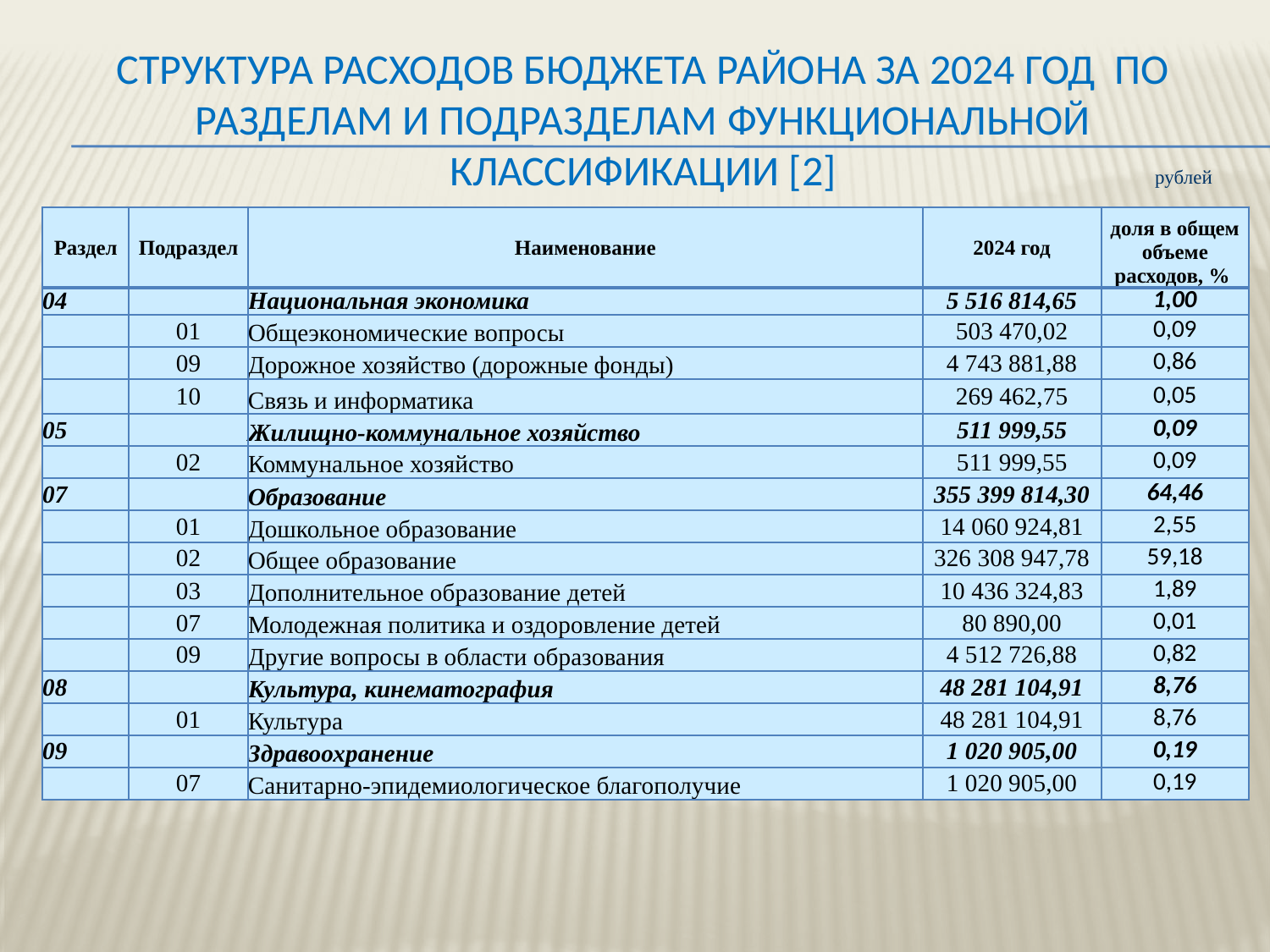

# Структура расходов бюджета района за 2024 год  по разделам и подразделам функциональной классификации [2]
рублей
| Раздел | Подраздел | Наименование | 2024 год | доля в общем объеме расходов, % |
| --- | --- | --- | --- | --- |
| 04 |  | Национальная экономика | 5 516 814,65 | 1,00 |
|  | 01 | Общеэкономические вопросы | 503 470,02 | 0,09 |
|  | 09 | Дорожное хозяйство (дорожные фонды) | 4 743 881,88 | 0,86 |
|  | 10 | Связь и информатика | 269 462,75 | 0,05 |
| 05 |  | Жилищно-коммунальное хозяйство | 511 999,55 | 0,09 |
|  | 02 | Коммунальное хозяйство | 511 999,55 | 0,09 |
| 07 |  | Образование | 355 399 814,30 | 64,46 |
|  | 01 | Дошкольное образование | 14 060 924,81 | 2,55 |
|  | 02 | Общее образование | 326 308 947,78 | 59,18 |
|  | 03 | Дополнительное образование детей | 10 436 324,83 | 1,89 |
|  | 07 | Молодежная политика и оздоровление детей | 80 890,00 | 0,01 |
|  | 09 | Другие вопросы в области образования | 4 512 726,88 | 0,82 |
| 08 |  | Культура, кинематография | 48 281 104,91 | 8,76 |
|  | 01 | Культура | 48 281 104,91 | 8,76 |
| 09 |  | Здравоохранение | 1 020 905,00 | 0,19 |
|  | 07 | Санитарно-эпидемиологическое благополучие | 1 020 905,00 | 0,19 |